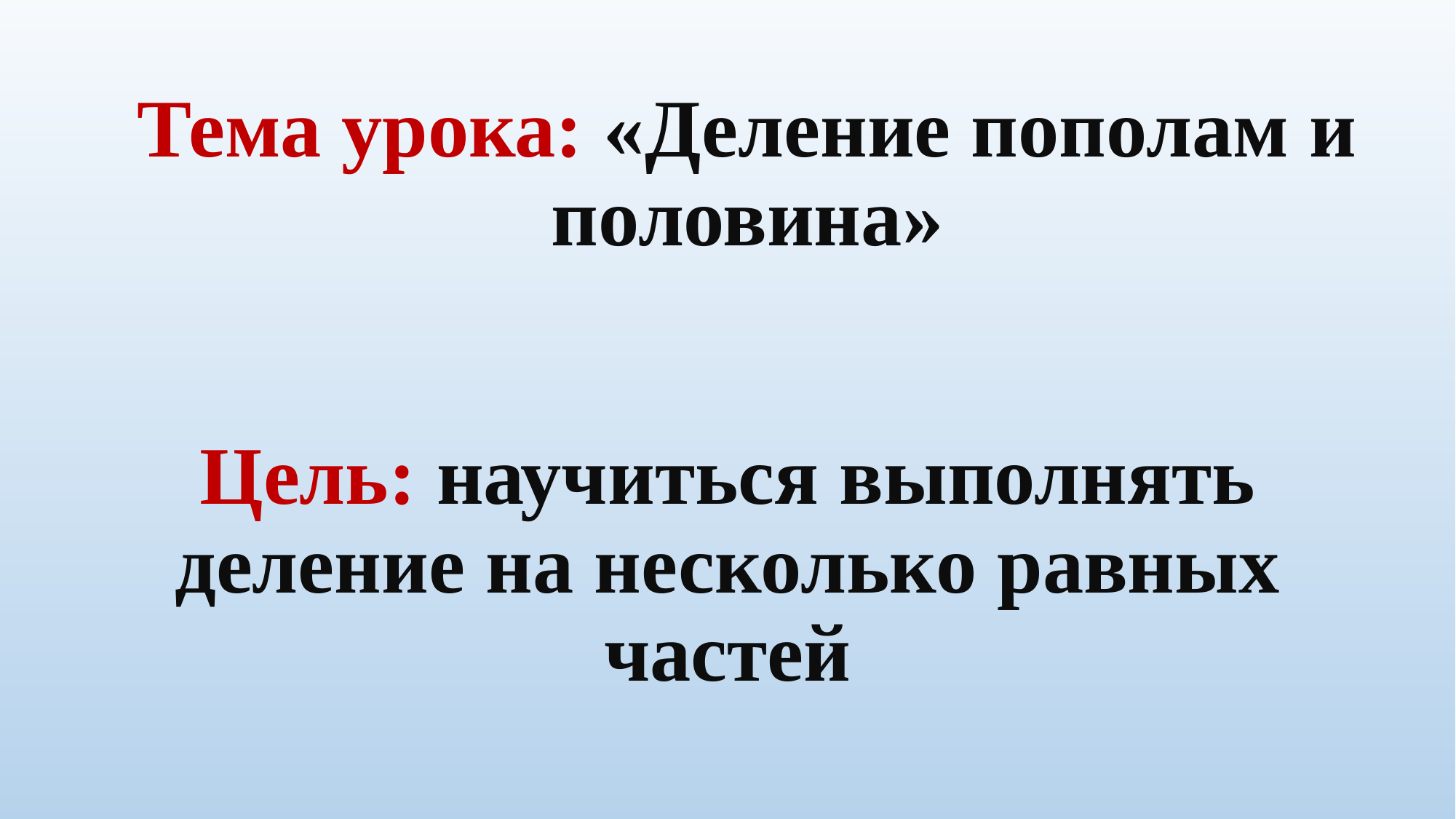

# Тема урока: «Деление пополам и половина»
Цель: научиться выполнять деление на несколько равных частей